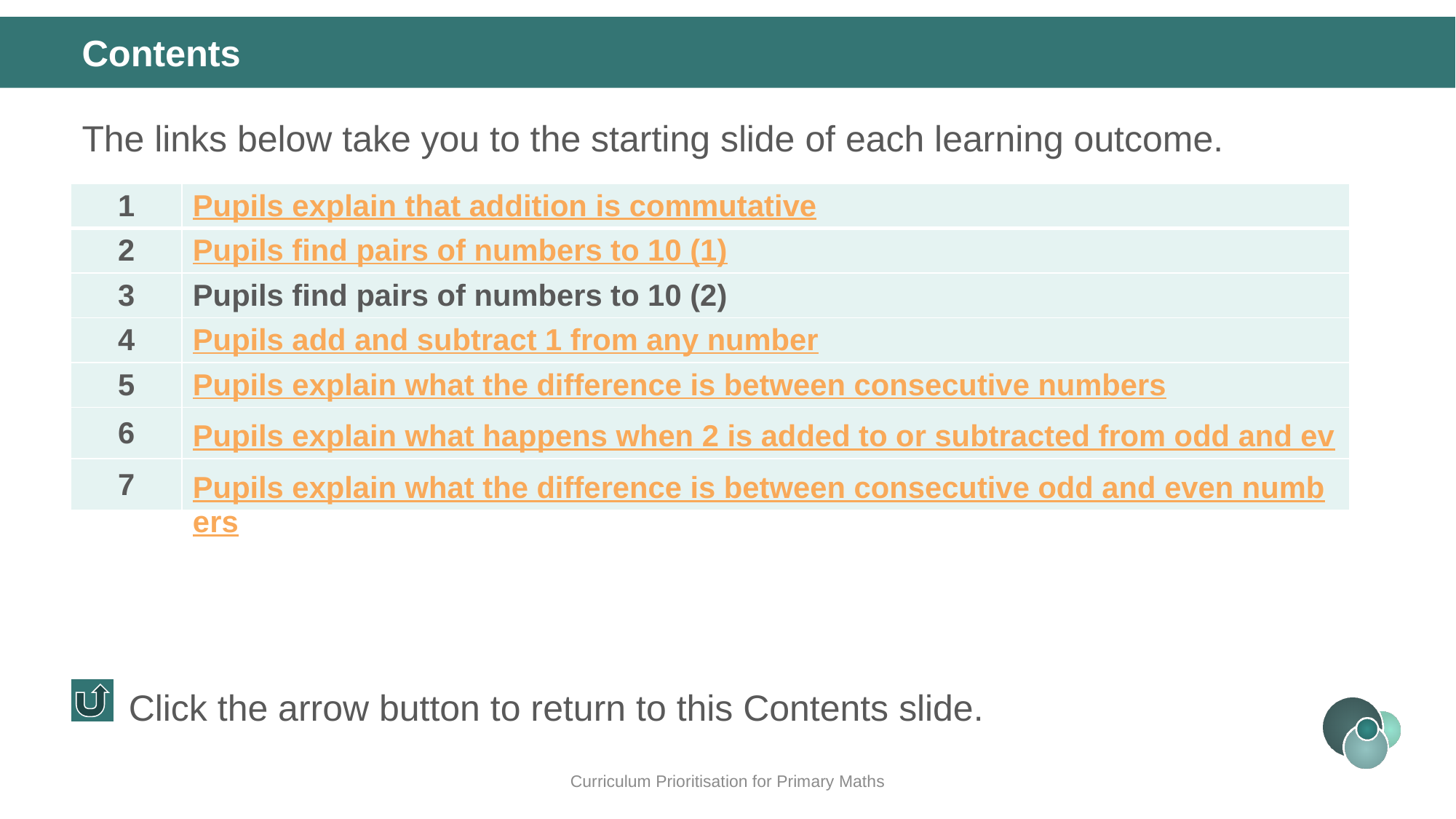

Contents
The links below take you to the starting slide of each learning outcome.
| 1 | Pupils explain that addition is commutative |
| --- | --- |
| 2 | Pupils find pairs of numbers to 10 (1) |
| 3 | Pupils find pairs of numbers to 10 (2) |
| 4 | Pupils add and subtract 1 from any number |
| 5 | Pupils explain what the difference is between consecutive numbers |
| 6 | Pupils explain what happens when 2 is added to or subtracted from odd and even numbers |
| 7 | Pupils explain what the difference is between consecutive odd and even numbers |

Click the arrow button to return to this Contents slide.
Curriculum Prioritisation for Primary Maths